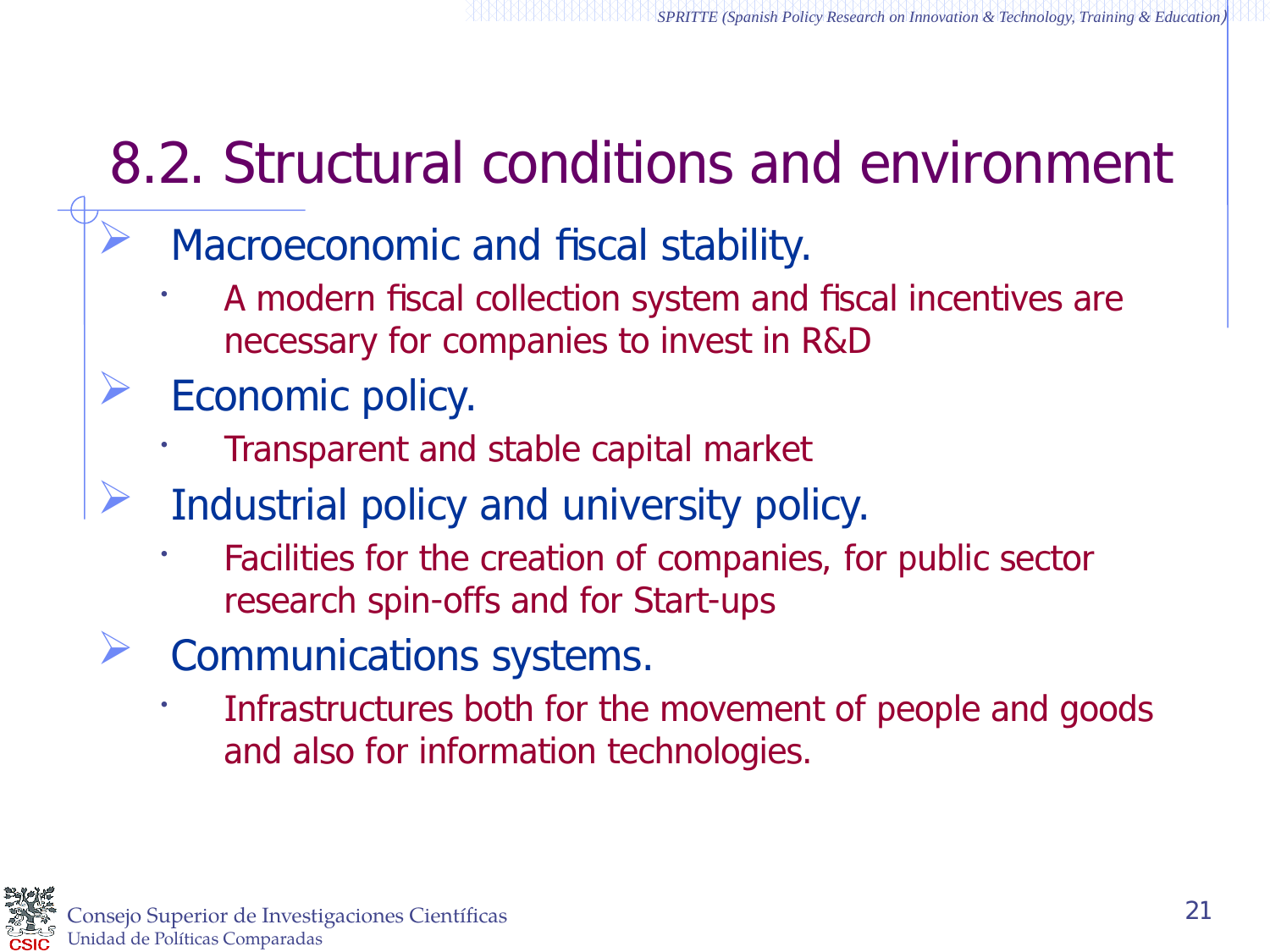

# 8.2. Structural conditions and environment
Macroeconomic and fiscal stability.
A modern fiscal collection system and fiscal incentives are necessary for companies to invest in R&D
Economic policy.
Transparent and stable capital market
Industrial policy and university policy.
Facilities for the creation of companies, for public sector research spin-offs and for Start-ups
Communications systems.
Infrastructures both for the movement of people and goods and also for information technologies.
21